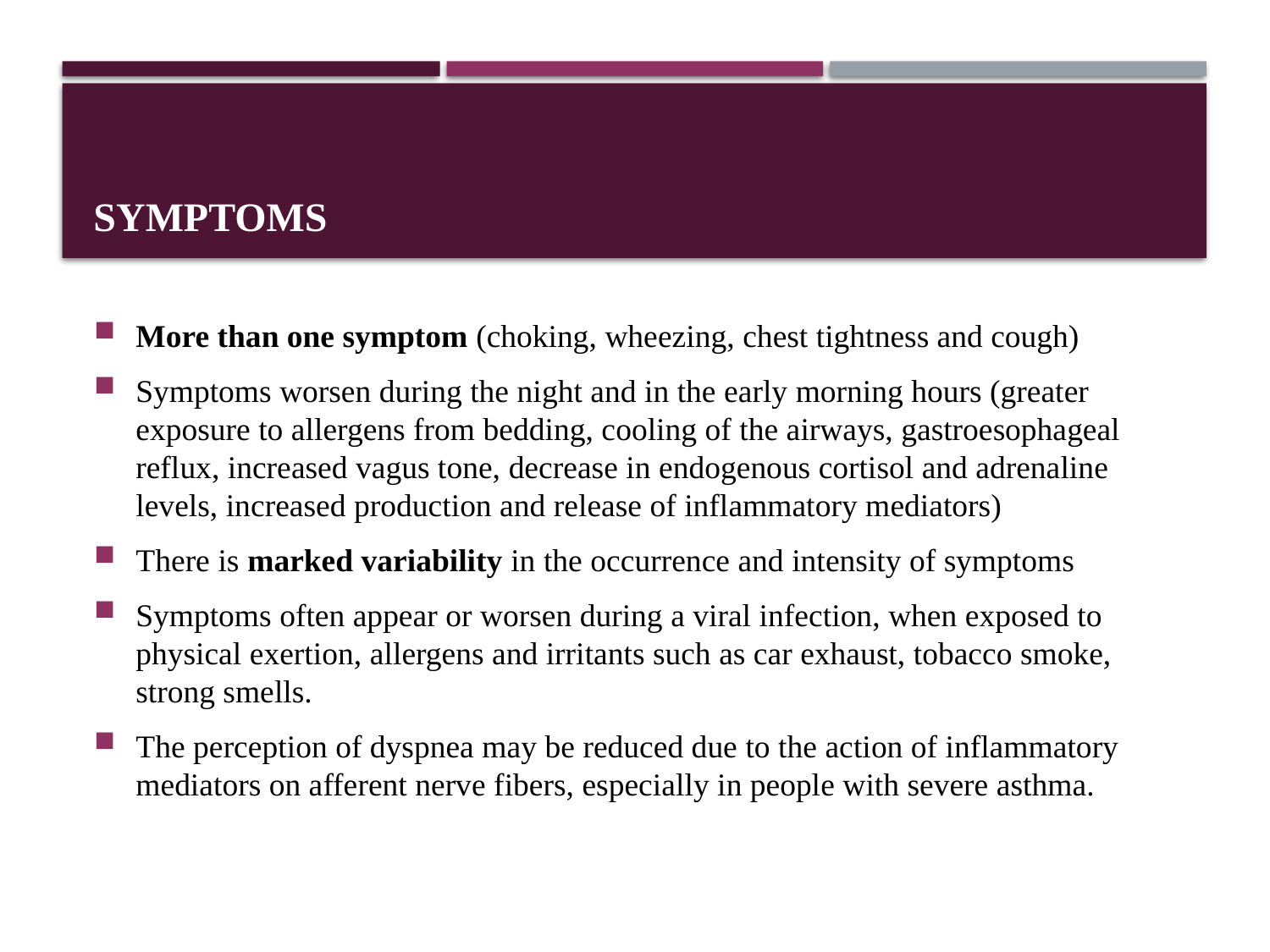

# SYMPTOMS
More than one symptom (choking, wheezing, chest tightness and cough)
Symptoms worsen during the night and in the early morning hours (greater exposure to allergens from bedding, cooling of the airways, gastroesophageal reflux, increased vagus tone, decrease in endogenous cortisol and adrenaline levels, increased production and release of inflammatory mediators)
There is marked variability in the occurrence and intensity of symptoms
Symptoms often appear or worsen during a viral infection, when exposed to physical exertion, allergens and irritants such as car exhaust, tobacco smoke, strong smells.
The perception of dyspnea may be reduced due to the action of inflammatory mediators on afferent nerve fibers, especially in people with severe asthma.